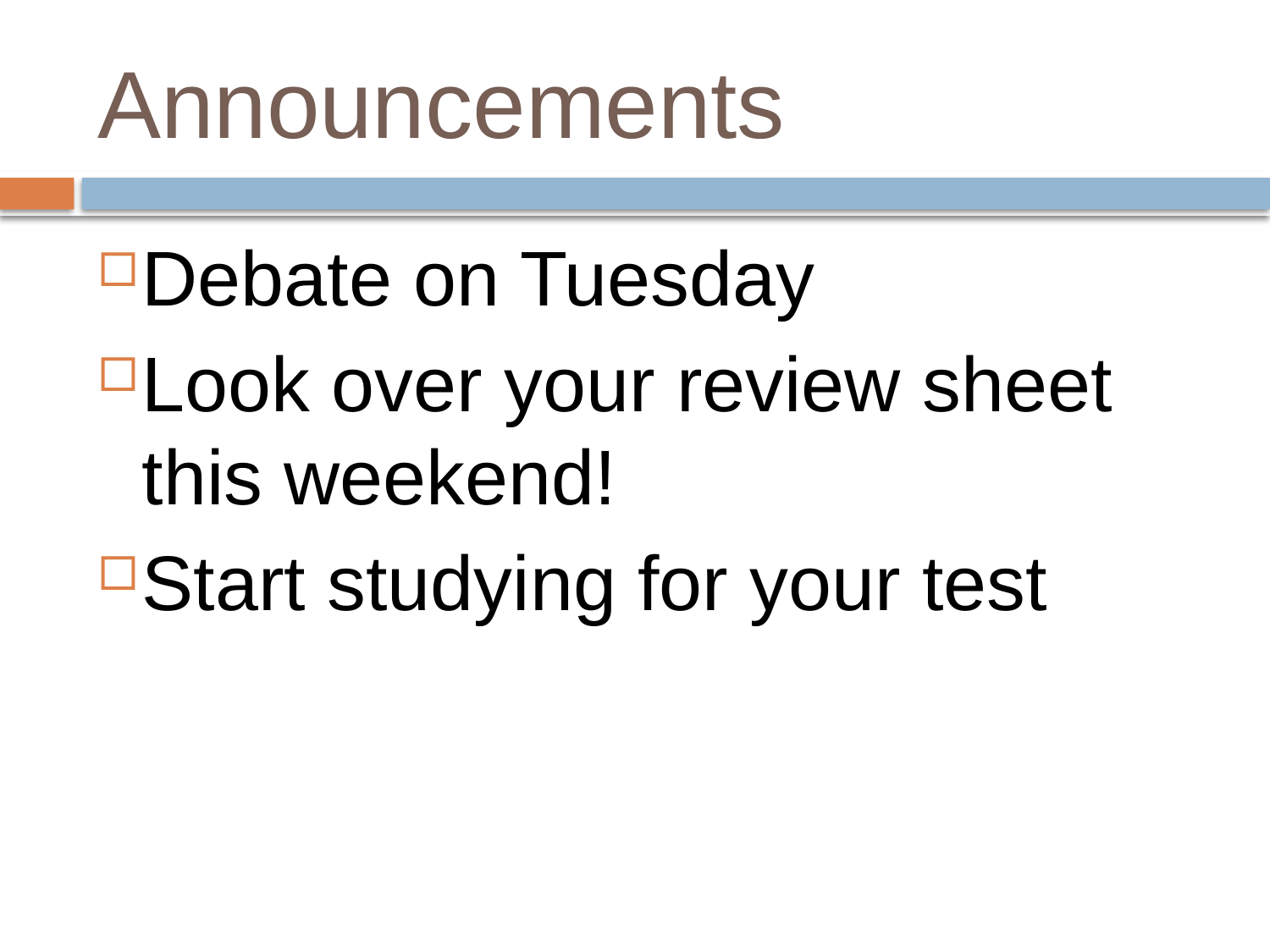

# Announcements
Debate on Tuesday
Look over your review sheet this weekend!
Start studying for your test